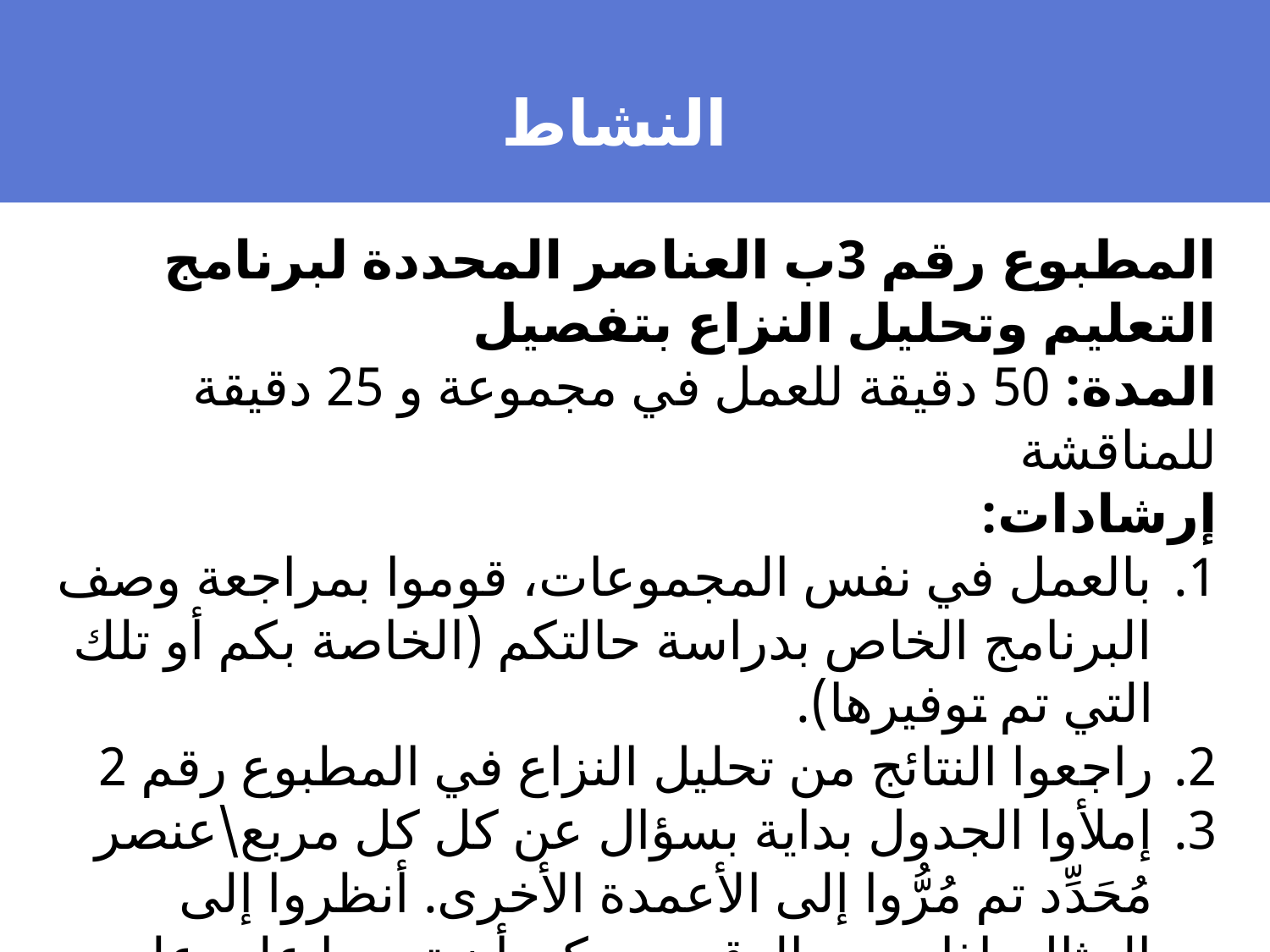

النشاط
المطبوع رقم 3ب العناصر المحددة لبرنامج التعليم وتحليل النزاع بتفصيل
المدة: 50 دقيقة للعمل في مجموعة و 25 دقيقة للمناقشة
إرشادات:
بالعمل في نفس المجموعات، قوموا بمراجعة وصف البرنامج الخاص بدراسة حالتكم (الخاصة بكم أو تلك التي تم توفيرها).
راجعوا النتائج من تحليل النزاع في المطبوع رقم 2
إملأوا الجدول بداية بسؤال عن كل كل مربع\عنصر مُحَدِّد تم مُرُّوا إلى الأعمدة الأخرى. أنظروا إلى المثال. إذا سمح الوقت، يمكن أن تجيبوا على على المزيد من الأسئلة عن كل مربع\عنصر محدد.